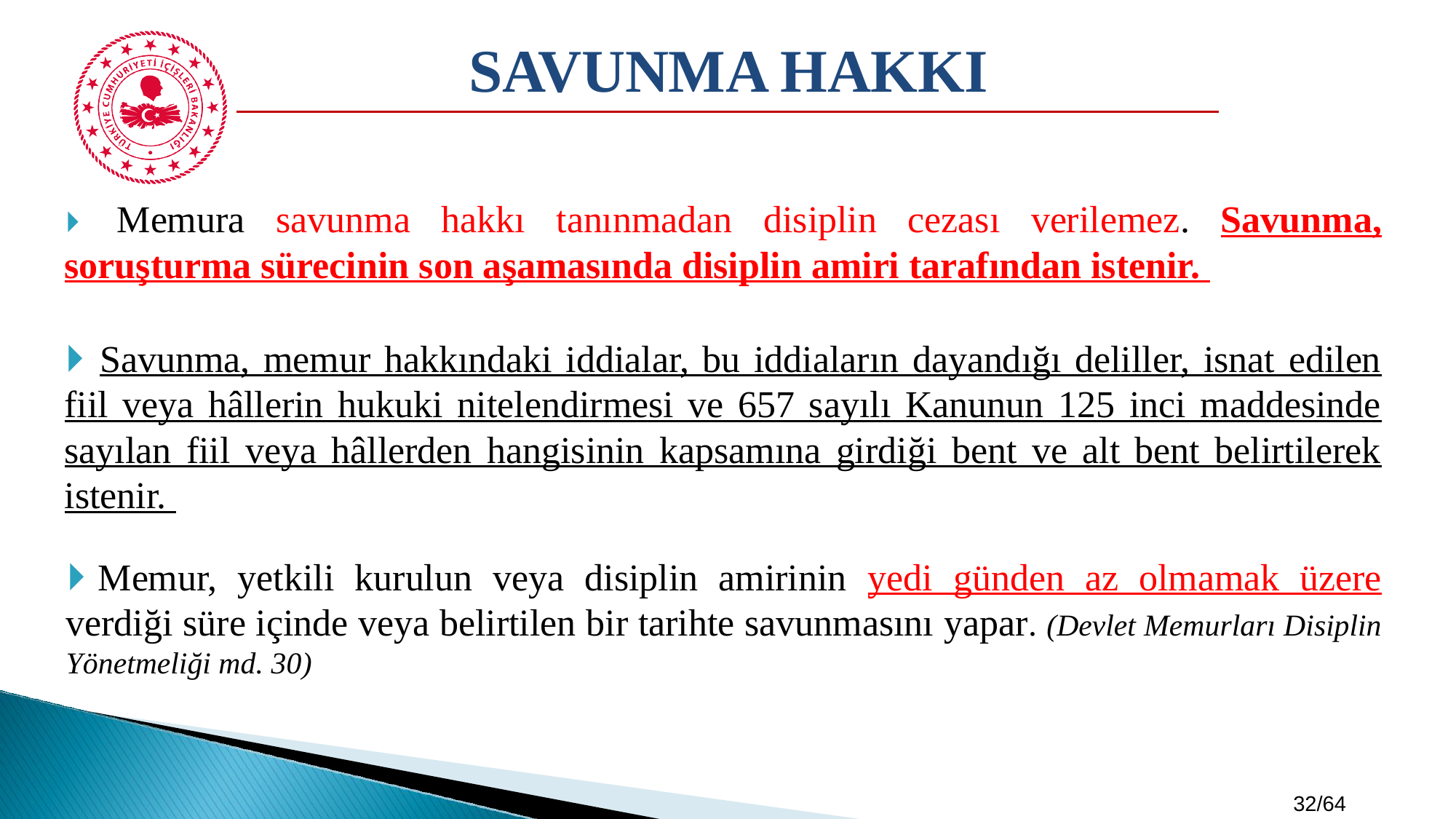

SAVUNMA HAKKI
🞂​ Memura savunma hakkı tanınmadan disiplin cezası verilemez. Savunma, soruşturma sürecinin son aşamasında disiplin amiri tarafından istenir.

🞂​ Savunma, memur hakkındaki iddialar, bu iddiaların dayandığı deliller, isnat edilen fiil veya hâllerin hukuki nitelendirmesi ve 657 sayılı Kanunun 125 inci maddesinde sayılan fiil veya hâllerden hangisinin kapsamına girdiği bent ve alt bent belirtilerek istenir.
🞂​	Memur, yetkili kurulun veya disiplin amirinin yedi günden az olmamak üzere verdiği süre içinde veya belirtilen bir tarihte savunmasını yapar. (Devlet Memurları Disiplin Yönetmeliği md. 30)